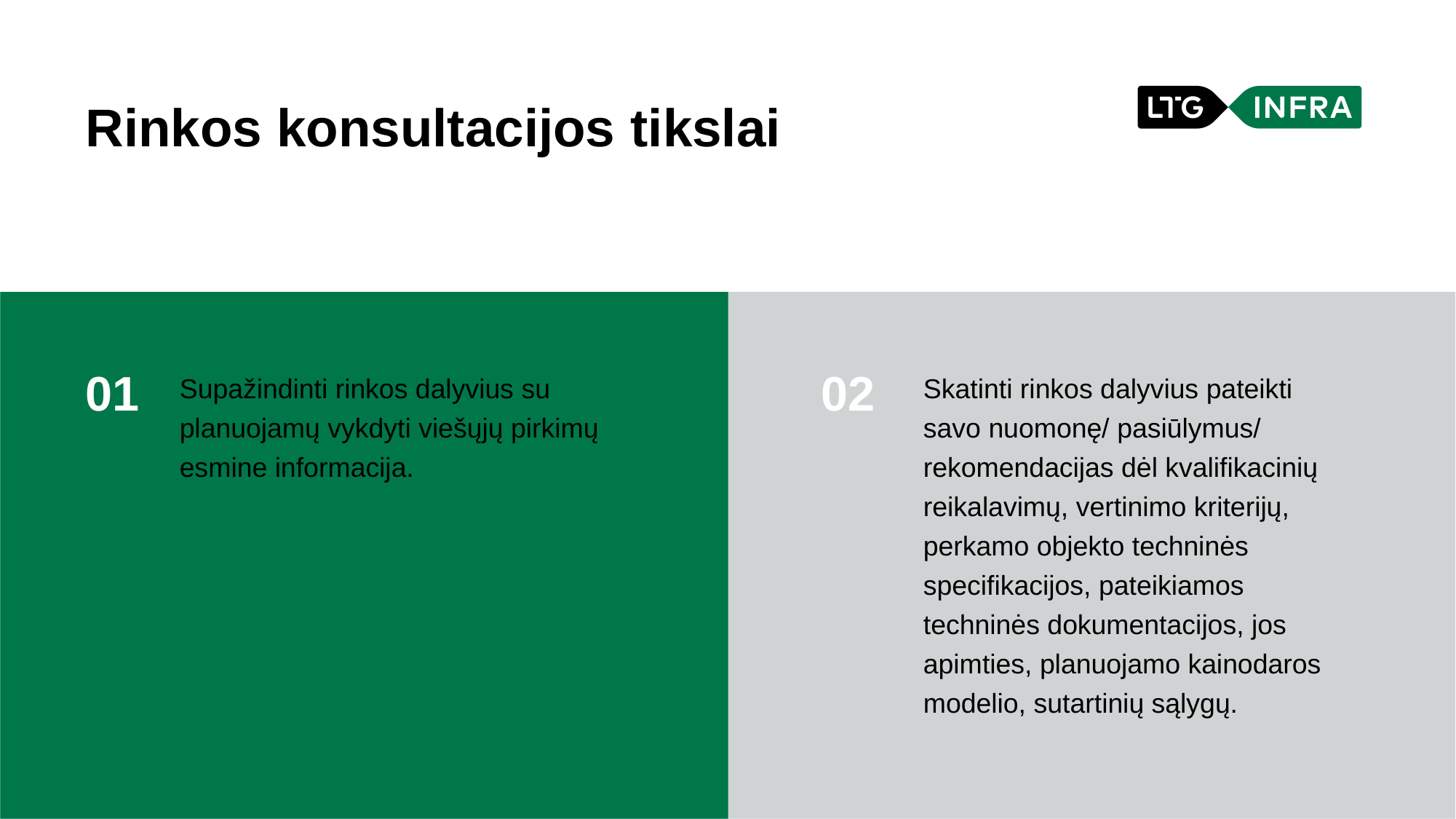

Rinkos konsultacijos tikslai
Skatinti rinkos dalyvius pateikti savo nuomonę/ pasiūlymus/ rekomendacijas dėl kvalifikacinių reikalavimų, vertinimo kriterijų, perkamo objekto techninės specifikacijos, pateikiamos techninės dokumentacijos, jos apimties, planuojamo kainodaros modelio, sutartinių sąlygų.​
Supažindinti rinkos dalyvius su planuojamų vykdyti viešųjų pirkimų esmine informacija.
01
02